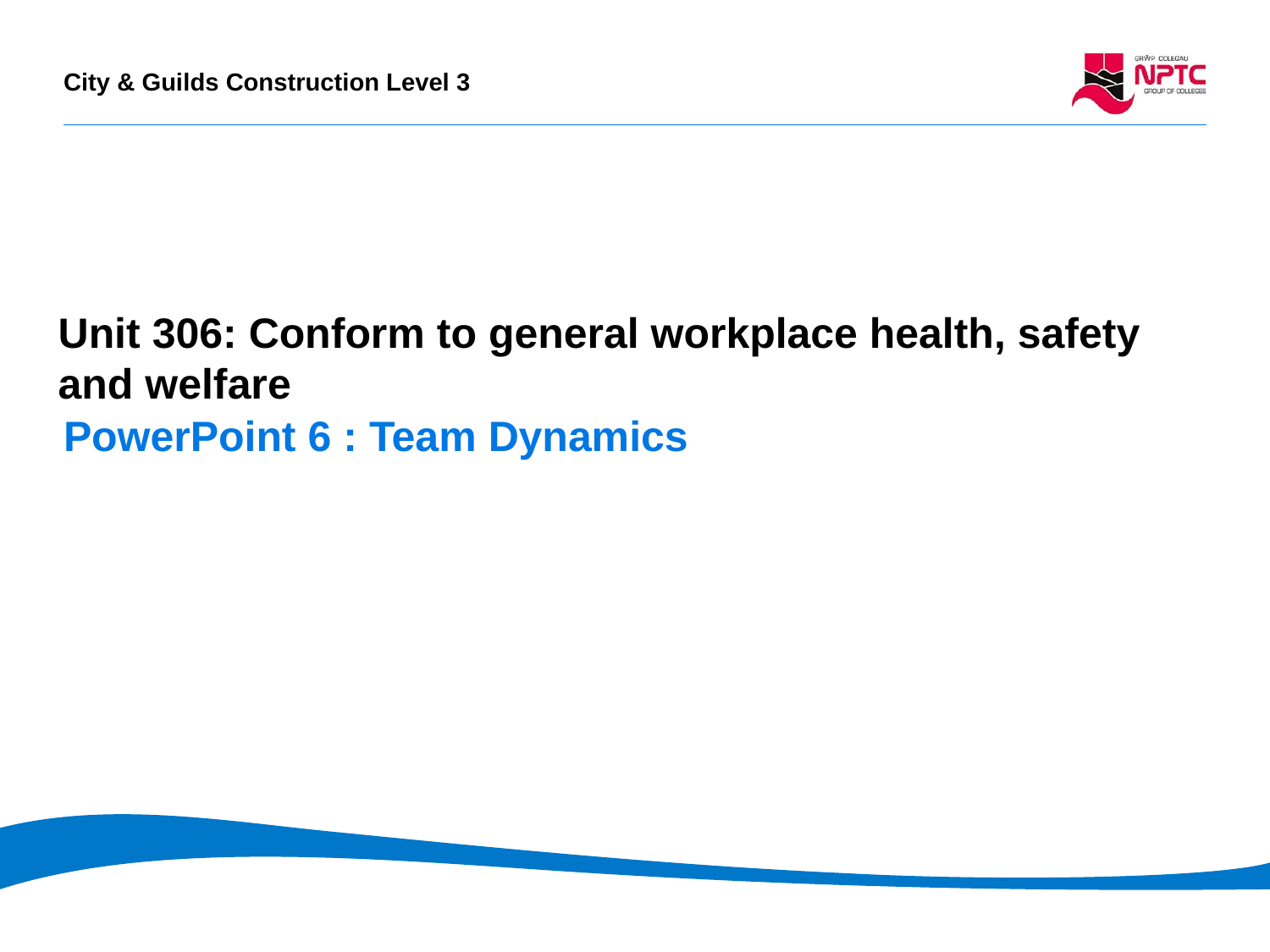

PowerPoint presentation 1.1
Unit 306: Conform to general workplace health, safety and welfare
Unit 101: Introduction to the Built Environment
# PowerPoint 6 : Team Dynamics